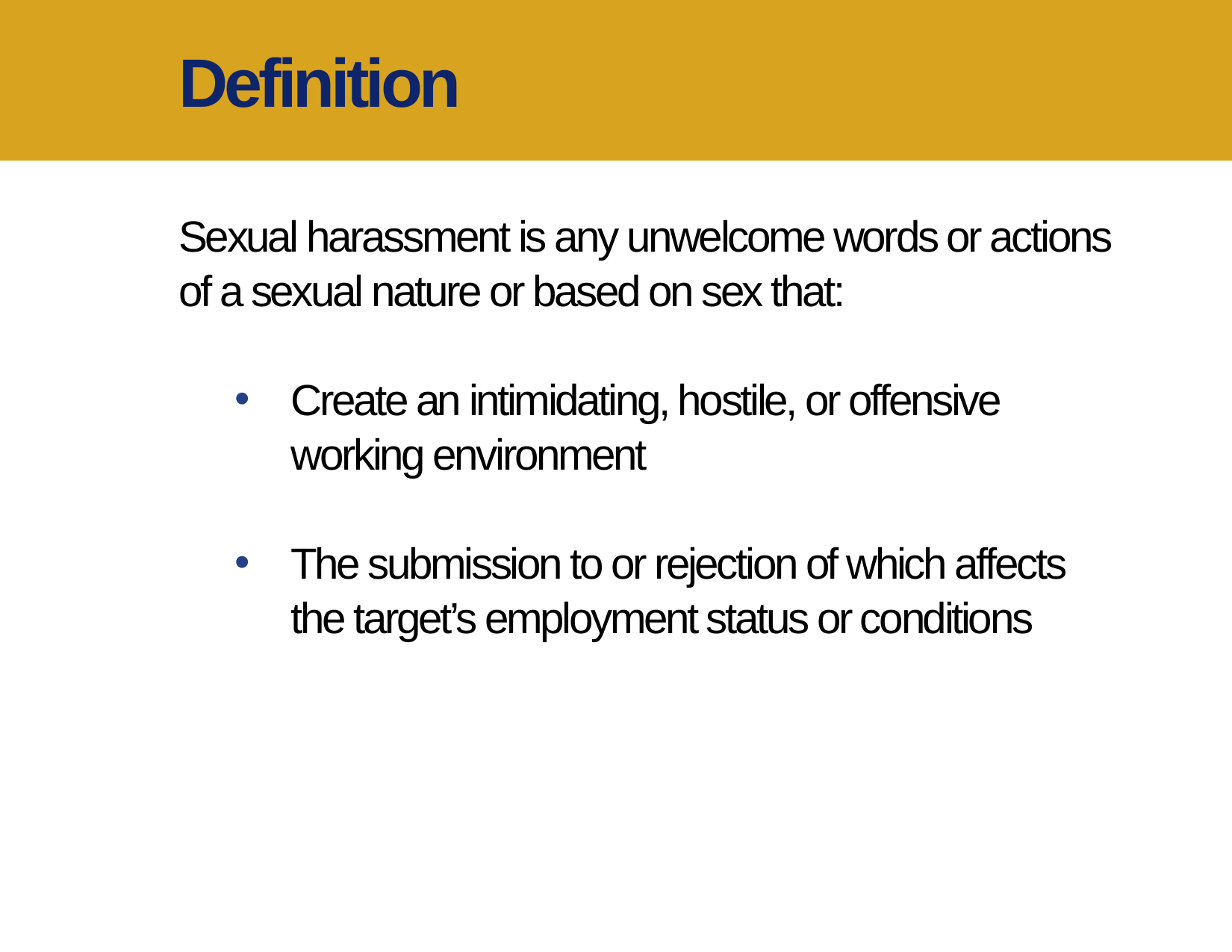

Definition
Sexual harassment is any unwelcome words or actions of a sexual nature or based on sex that:

Create an intimidating, hostile, or offensive working environment

The submission to or rejection of which affects the target’s employment status or conditions
Author Name and Degree Here
MEASURE Evaluation
Your organization here

DATE FOR PRESENTATION IF NECESSARY
NAME OF MEETING